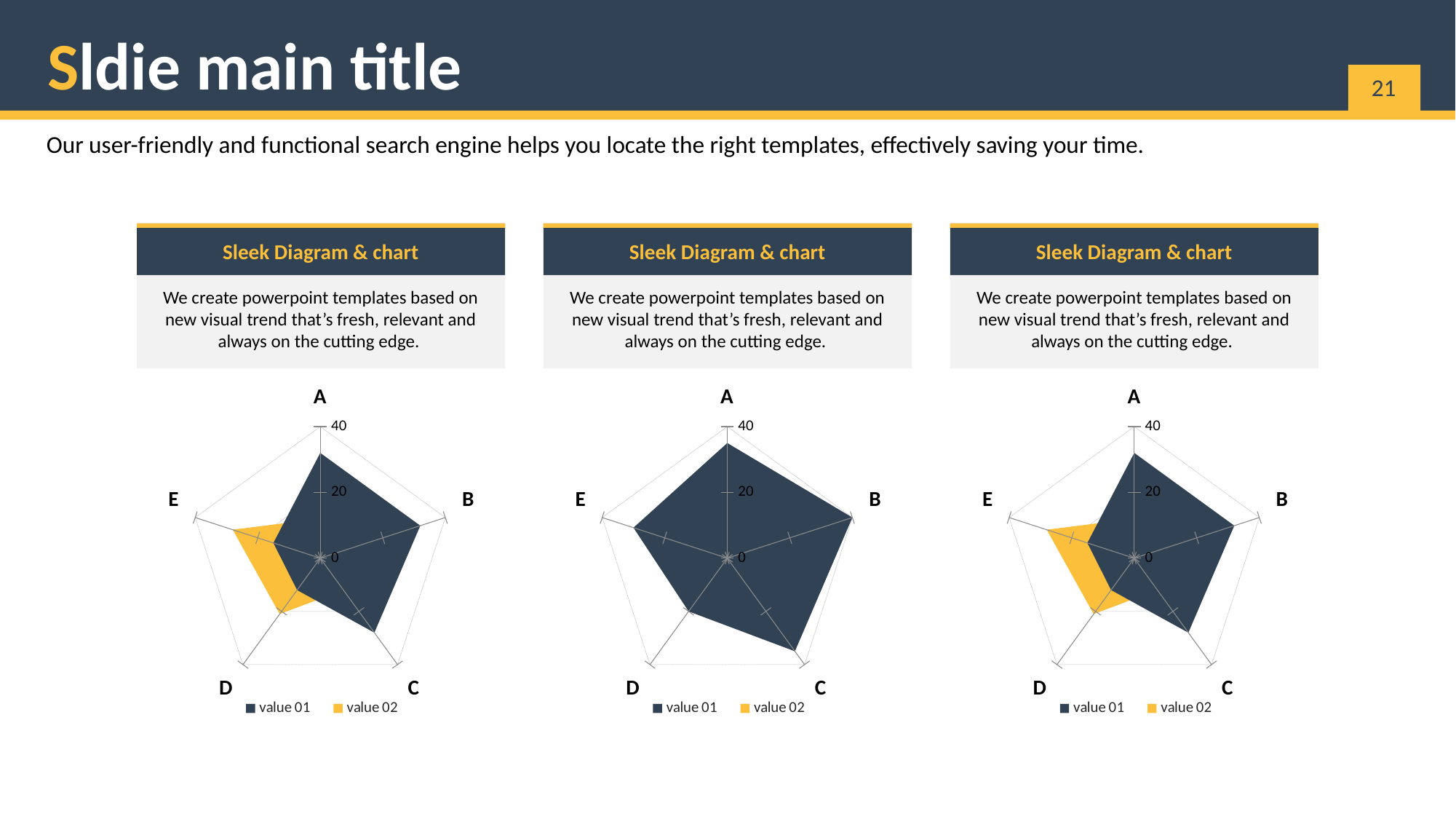

Sldie main title
21
Our user-friendly and functional search engine helps you locate the right templates, effectively saving your time.

Sleek Diagram & chart
We create powerpoint templates based on new visual trend that’s fresh, relevant and always on the cutting edge.

Sleek Diagram & chart
We create powerpoint templates based on new visual trend that’s fresh, relevant and always on the cutting edge.

Sleek Diagram & chart
We create powerpoint templates based on new visual trend that’s fresh, relevant and always on the cutting edge.

### Chart

| Category | value 01 | value 02 |
|---|---|---|
| A | 32.0 | 12.0 |
| B | 32.0 | 12.0 |
| C | 28.0 | 12.0 |
| D | 12.0 | 21.0 |
| E | 15.0 | 28.0 |

### Chart

| Category | value 01 | value 02 |
|---|---|---|
| A | 35.0 | 12.0 |
| B | 40.0 | 20.0 |
| C | 35.0 | 15.0 |
| D | 20.0 | 18.0 |
| E | 30.0 | 20.0 |

### Chart

| Category | value 01 | value 02 |
|---|---|---|
| A | 32.0 | 12.0 |
| B | 32.0 | 12.0 |
| C | 28.0 | 12.0 |
| D | 12.0 | 21.0 |
| E | 15.0 | 28.0 |